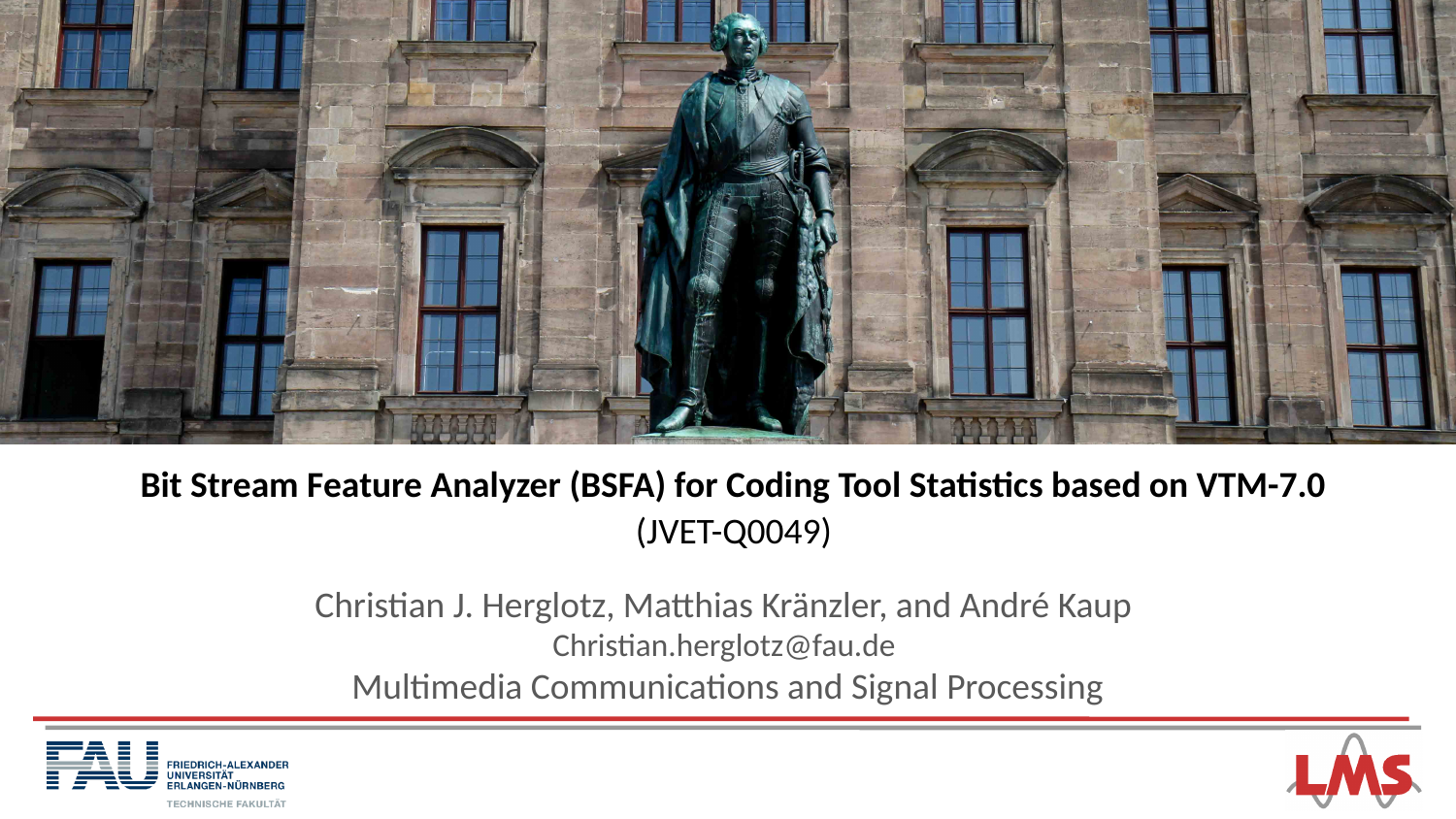

Bit Stream Feature Analyzer (BSFA) for Coding Tool Statistics based on VTM-7.0 (JVET-Q0049)